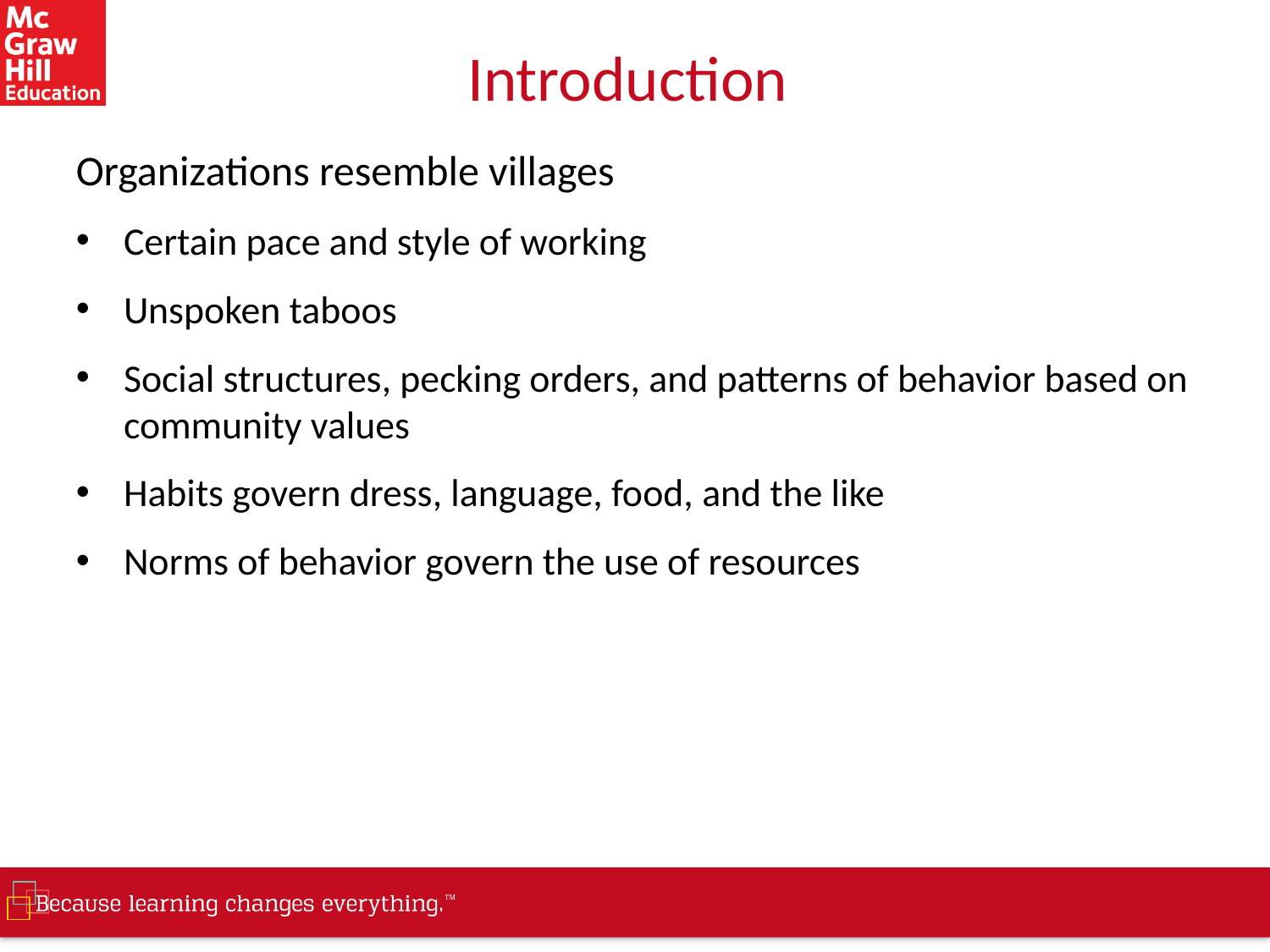

# Introduction
Organizations resemble villages
Certain pace and style of working
Unspoken taboos
Social structures, pecking orders, and patterns of behavior based on community values
Habits govern dress, language, food, and the like
Norms of behavior govern the use of resources